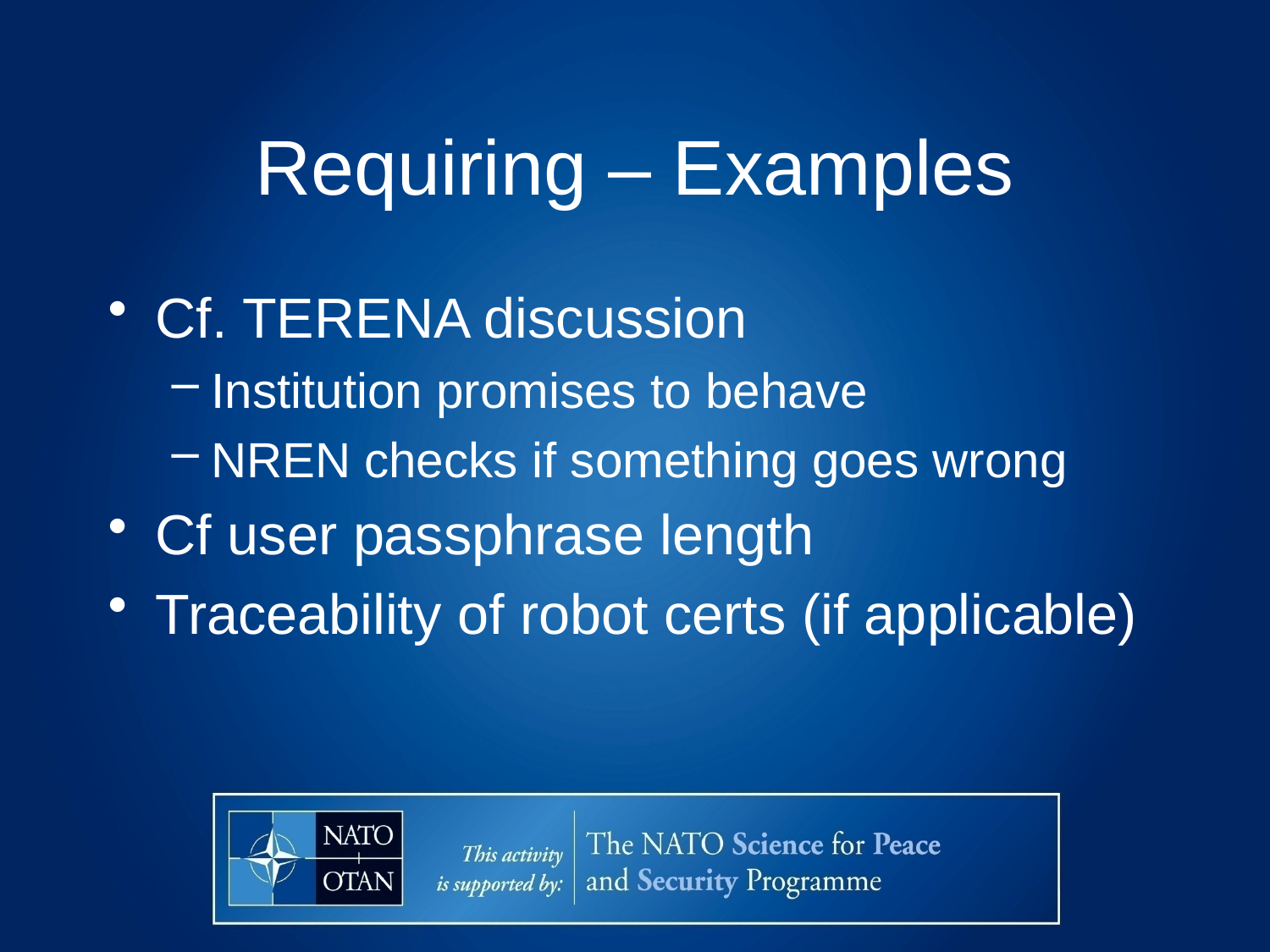

# Requiring – Examples
Cf. TERENA discussion
Institution promises to behave
NREN checks if something goes wrong
Cf user passphrase length
Traceability of robot certs (if applicable)